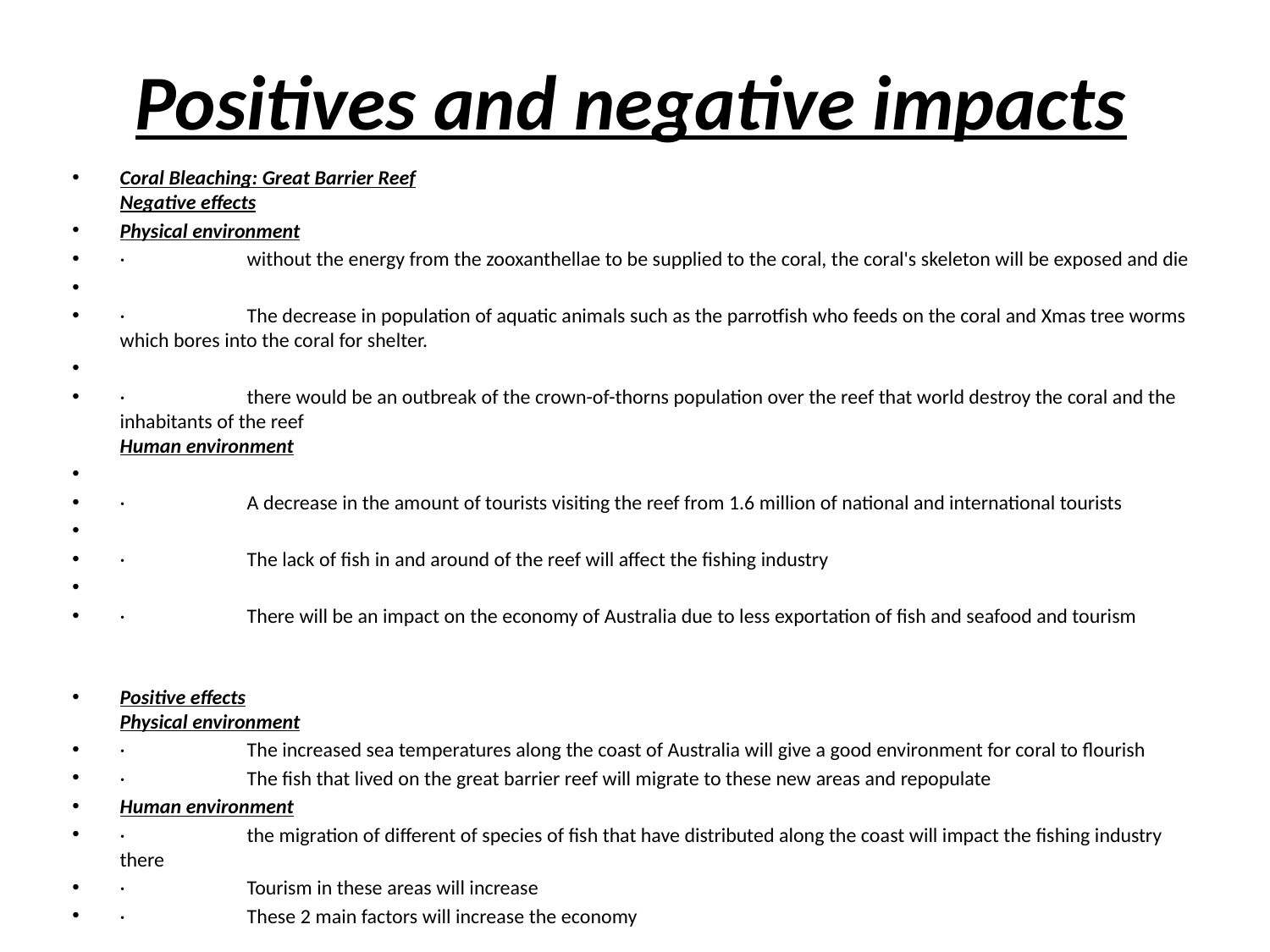

# Positives and negative impacts
Coral Bleaching: Great Barrier Reef
Negative effects
Physical environment
·	without the energy from the zooxanthellae to be supplied to the coral, the coral's skeleton will be exposed and die

·	The decrease in population of aquatic animals such as the parrotfish who feeds on the coral and Xmas tree worms which bores into the coral for shelter.

·	there would be an outbreak of the crown-of-thorns population over the reef that world destroy the coral and the inhabitants of the reef
Human environment

·	A decrease in the amount of tourists visiting the reef from 1.6 million of national and international tourists

·	The lack of fish in and around of the reef will affect the fishing industry

·	There will be an impact on the economy of Australia due to less exportation of fish and seafood and tourism

Positive effects
Physical environment
·	The increased sea temperatures along the coast of Australia will give a good environment for coral to flourish
·	The fish that lived on the great barrier reef will migrate to these new areas and repopulate
Human environment
·	the migration of different of species of fish that have distributed along the coast will impact the fishing industry there
·	Tourism in these areas will increase
·	These 2 main factors will increase the economy